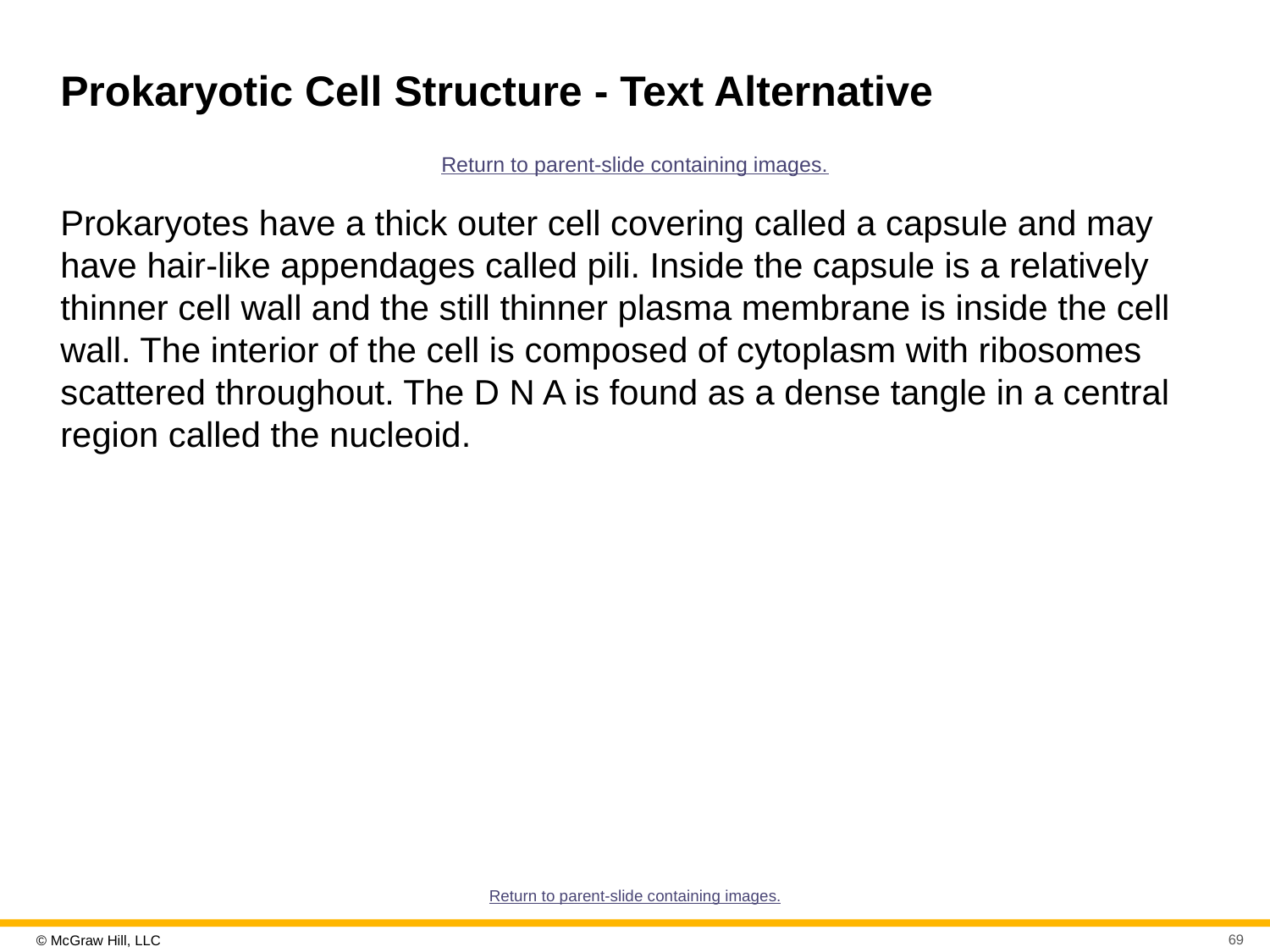

# Prokaryotic Cell Structure - Text Alternative
Return to parent-slide containing images.
Prokaryotes have a thick outer cell covering called a capsule and may have hair-like appendages called pili. Inside the capsule is a relatively thinner cell wall and the still thinner plasma membrane is inside the cell wall. The interior of the cell is composed of cytoplasm with ribosomes scattered throughout. The D N A is found as a dense tangle in a central region called the nucleoid.
Return to parent-slide containing images.
69